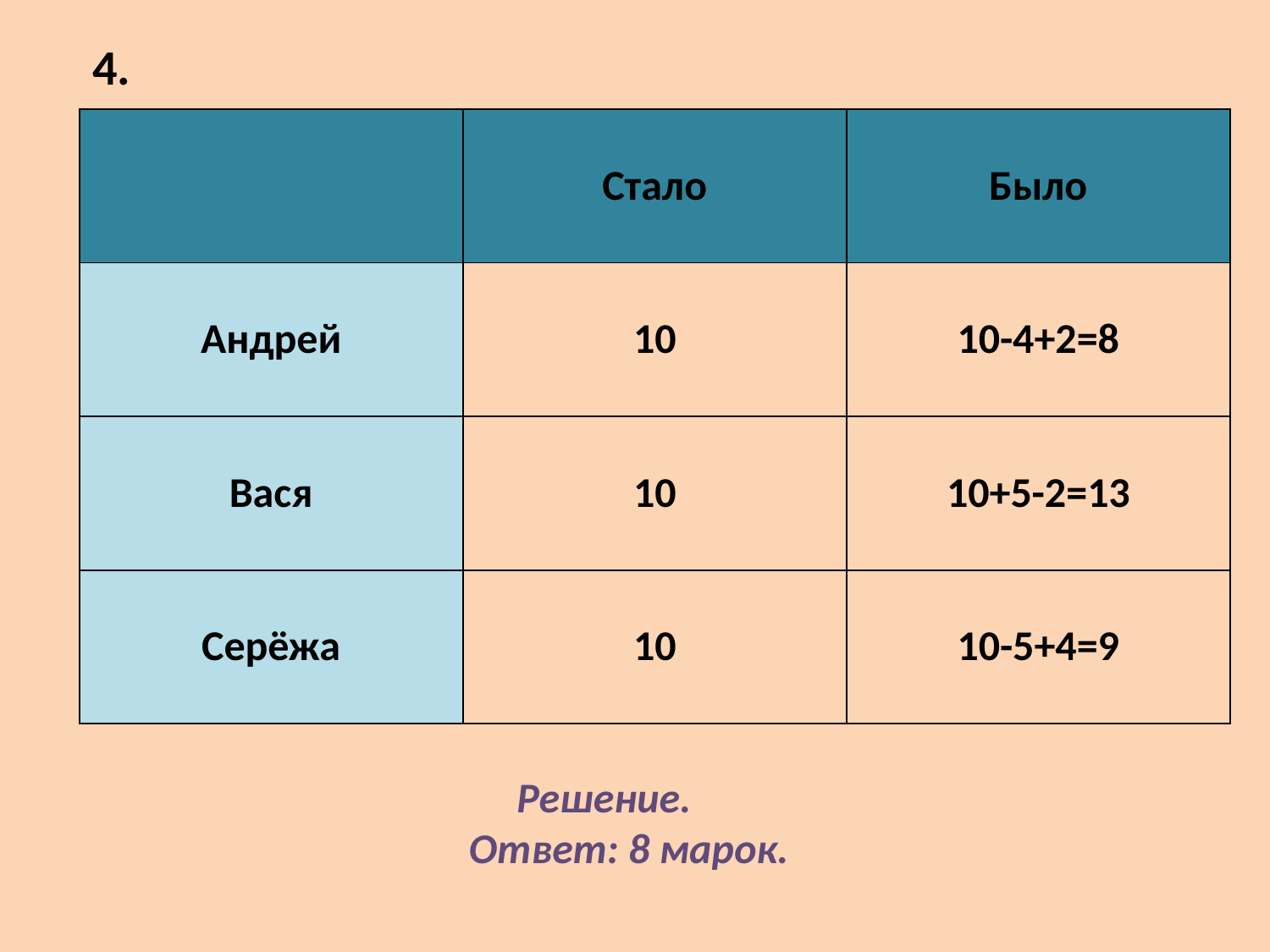

4.
|  | Стало | Было |
| --- | --- | --- |
| Андрей | 10 | 10-4+2=8 |
| Вася | 10 | 10+5-2=13 |
| Серёжа | 10 | 10-5+4=9 |
     Решение.
Ответ: 8 марок.